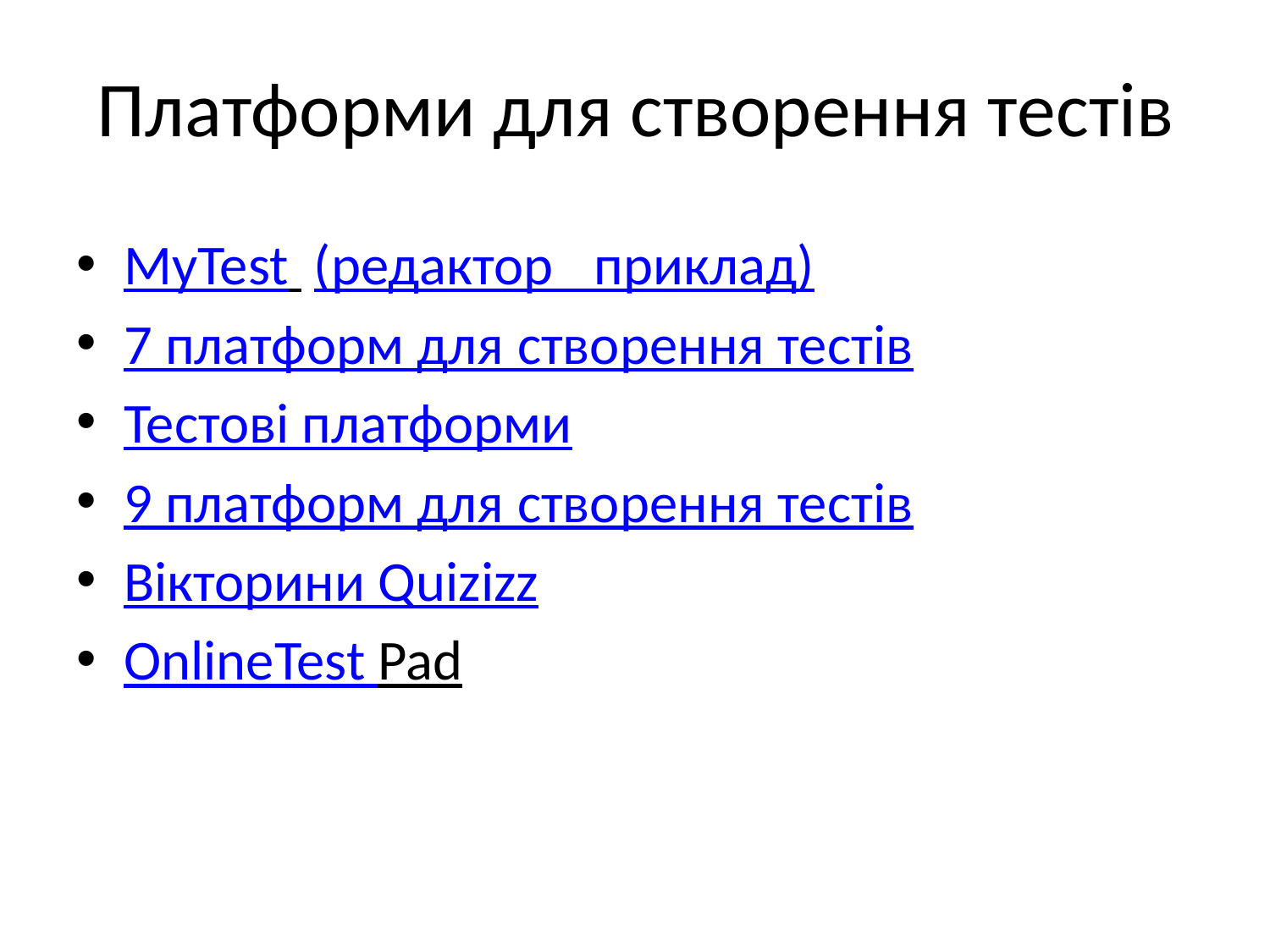

# Платформи для створення тестів
MyTest  (редактор _приклад)
7 платформ для створення тестів
Тестові платформи
9 платформ для створення тестів
Вікторини Quizizz
OnlineTest Pad